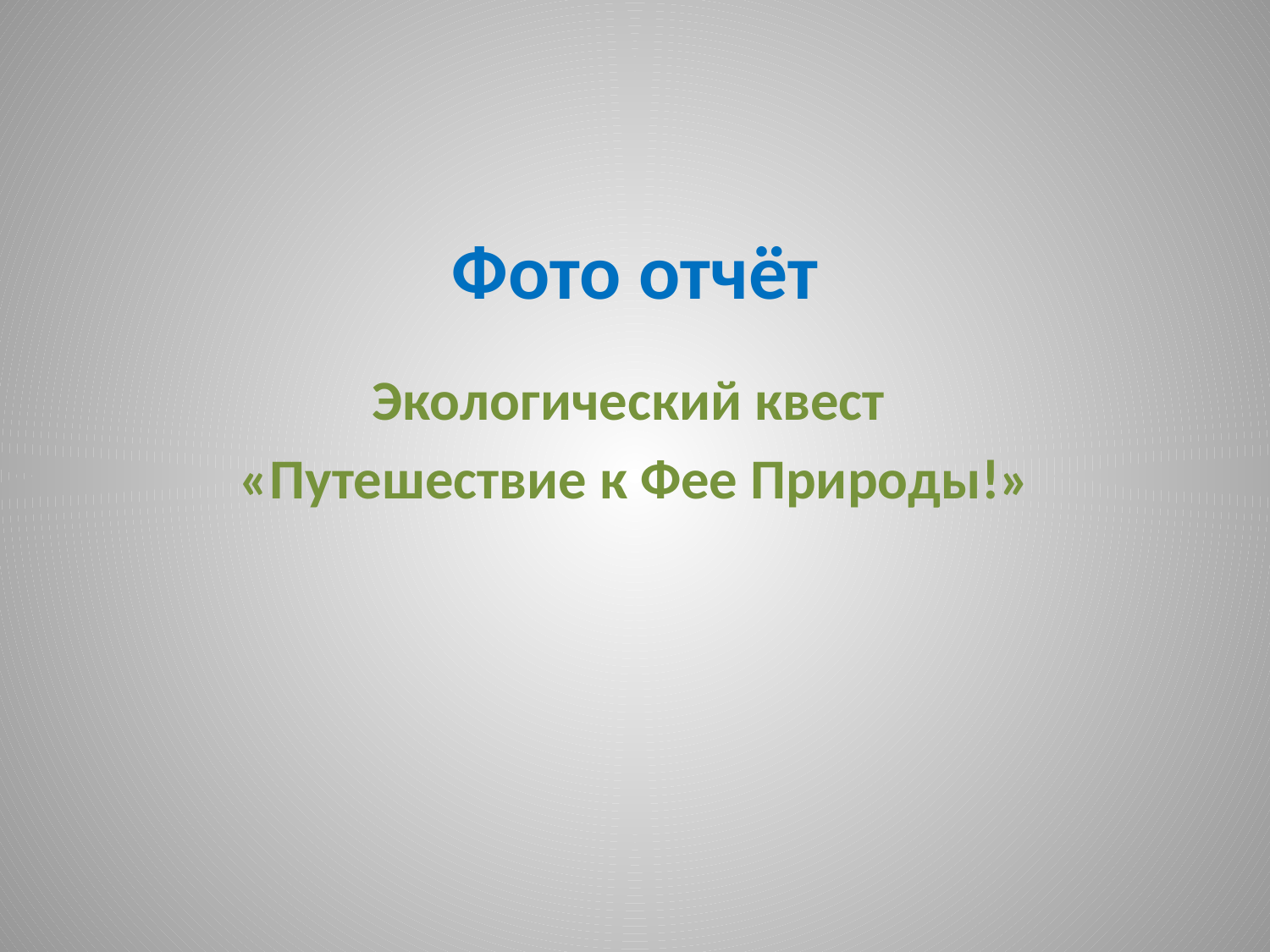

# Фото отчёт
Экологический квест
«Путешествие к Фее Природы!»